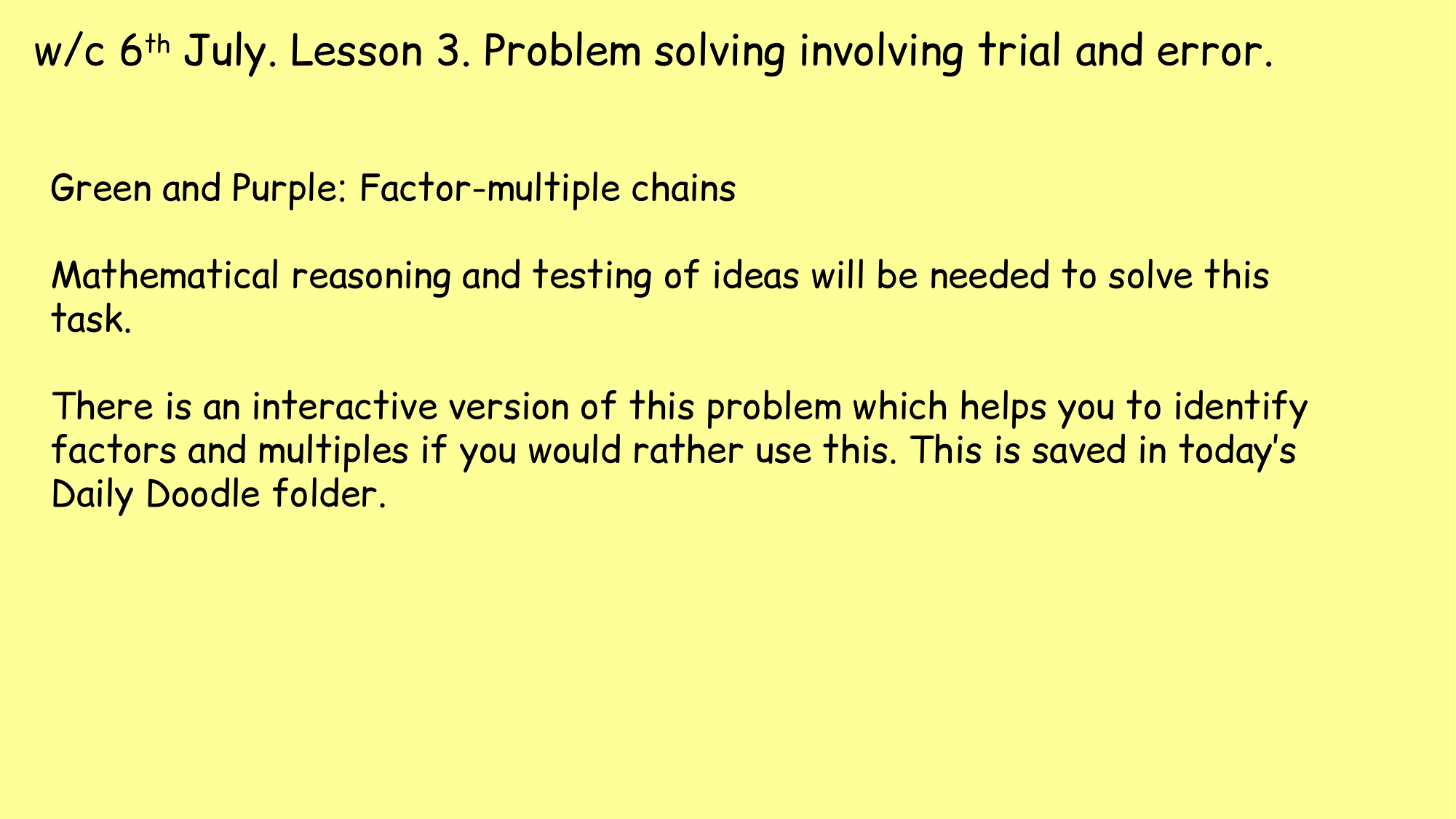

w/c 6th July. Lesson 3. Problem solving involving trial and error.
Green and Purple: Factor-multiple chains

Mathematical reasoning and testing of ideas will be needed to solve this task.

There is an interactive version of this problem which helps you to identify factors and multiples if you would rather use this. This is saved in today’s Daily Doodle folder.